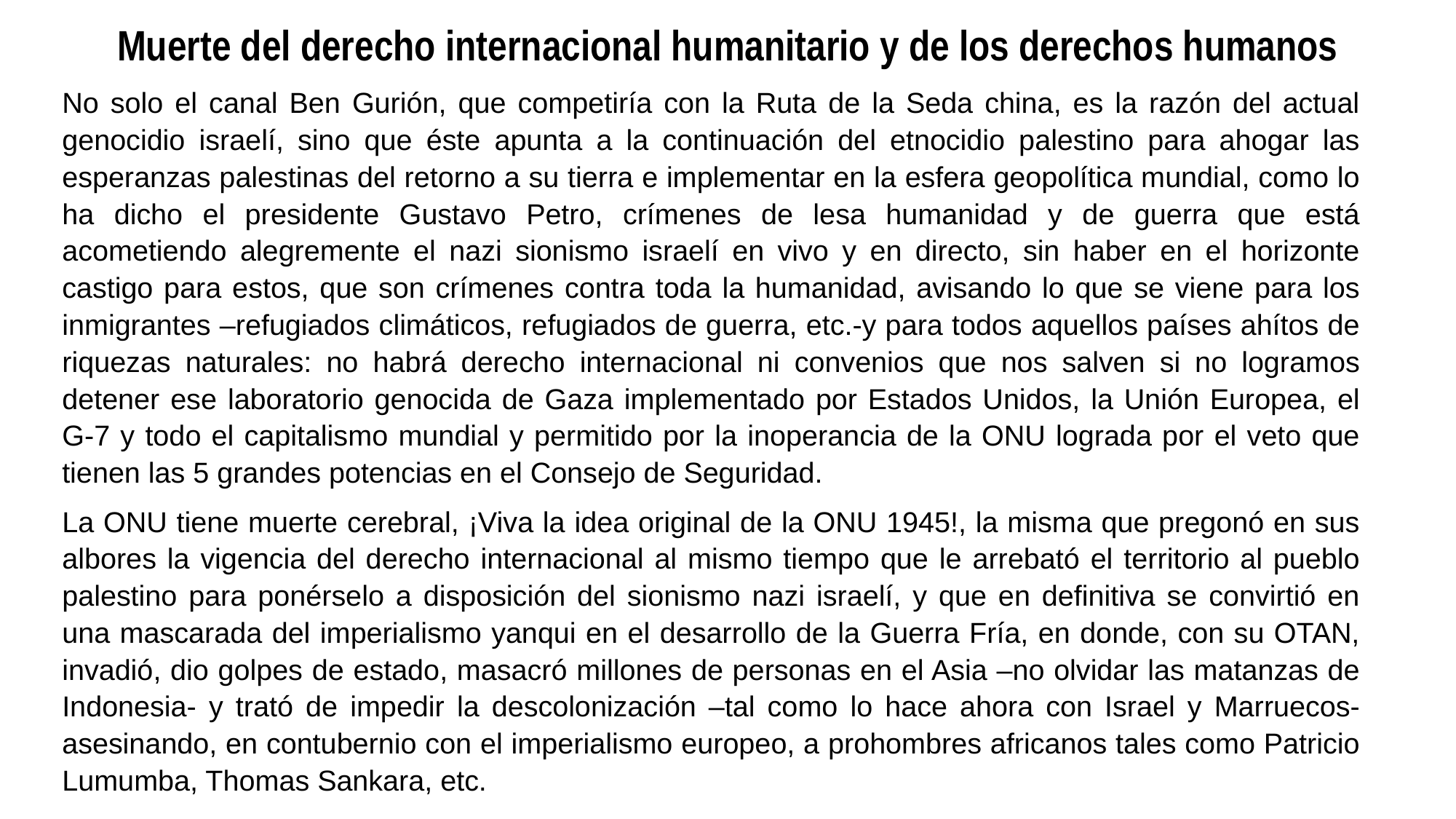

# Muerte del derecho internacional humanitario y de los derechos humanos
No solo el canal Ben Gurión, que competiría con la Ruta de la Seda china, es la razón del actual genocidio israelí, sino que éste apunta a la continuación del etnocidio palestino para ahogar las esperanzas palestinas del retorno a su tierra e implementar en la esfera geopolítica mundial, como lo ha dicho el presidente Gustavo Petro, crímenes de lesa humanidad y de guerra que está acometiendo alegremente el nazi sionismo israelí en vivo y en directo, sin haber en el horizonte castigo para estos, que son crímenes contra toda la humanidad, avisando lo que se viene para los inmigrantes –refugiados climáticos, refugiados de guerra, etc.-y para todos aquellos países ahítos de riquezas naturales: no habrá derecho internacional ni convenios que nos salven si no logramos detener ese laboratorio genocida de Gaza implementado por Estados Unidos, la Unión Europea, el G-7 y todo el capitalismo mundial y permitido por la inoperancia de la ONU lograda por el veto que tienen las 5 grandes potencias en el Consejo de Seguridad.
La ONU tiene muerte cerebral, ¡Viva la idea original de la ONU 1945!, la misma que pregonó en sus albores la vigencia del derecho internacional al mismo tiempo que le arrebató el territorio al pueblo palestino para ponérselo a disposición del sionismo nazi israelí, y que en definitiva se convirtió en una mascarada del imperialismo yanqui en el desarrollo de la Guerra Fría, en donde, con su OTAN, invadió, dio golpes de estado, masacró millones de personas en el Asia –no olvidar las matanzas de Indonesia- y trató de impedir la descolonización –tal como lo hace ahora con Israel y Marruecos- asesinando, en contubernio con el imperialismo europeo, a prohombres africanos tales como Patricio Lumumba, Thomas Sankara, etc.